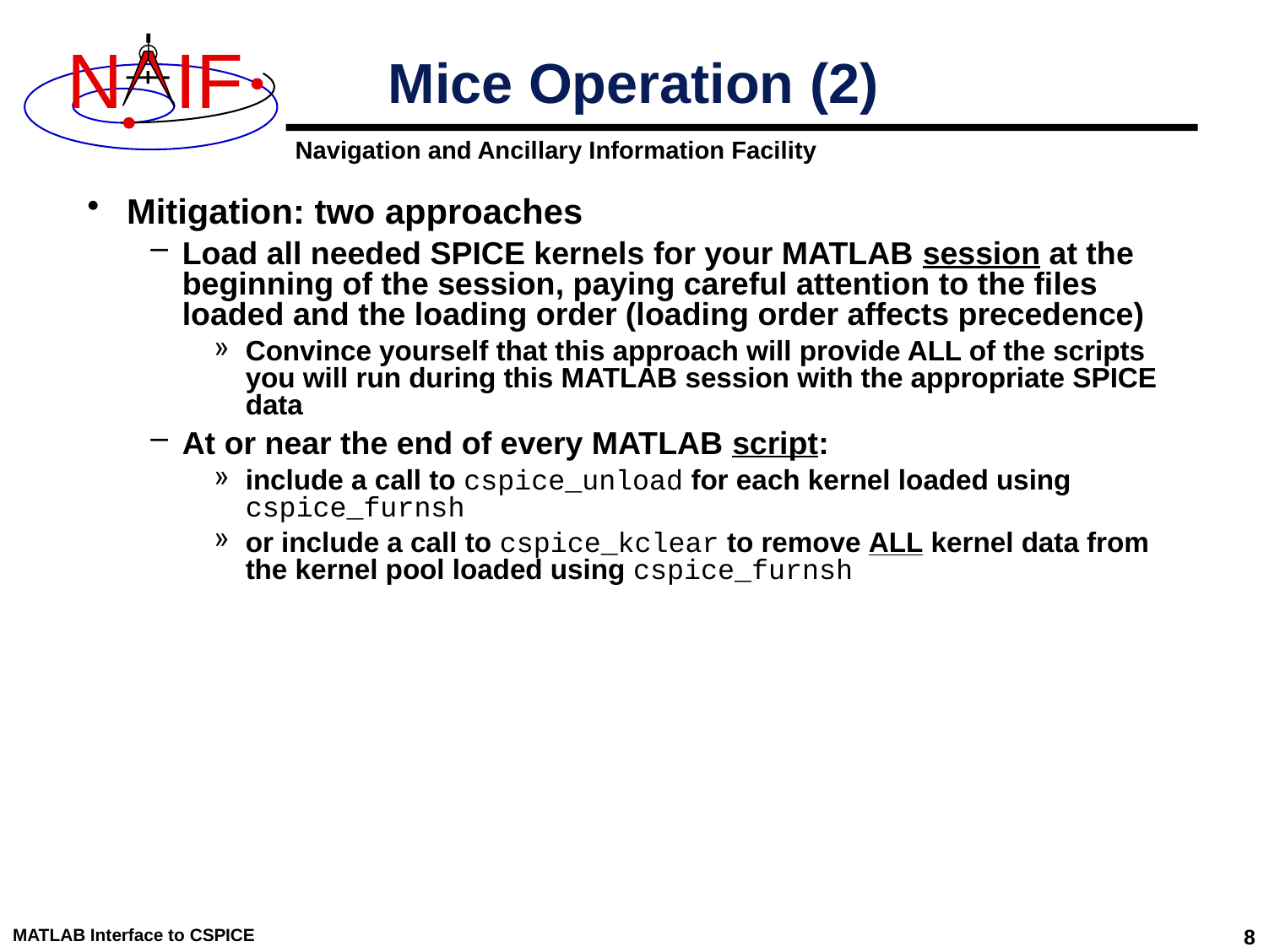

Mice Operation (2)
Mitigation: two approaches
Load all needed SPICE kernels for your MATLAB session at the beginning of the session, paying careful attention to the files loaded and the loading order (loading order affects precedence)
Convince yourself that this approach will provide ALL of the scripts you will run during this MATLAB session with the appropriate SPICE data
At or near the end of every MATLAB script:
include a call to cspice_unload for each kernel loaded using cspice_furnsh
or include a call to cspice_kclear to remove ALL kernel data from the kernel pool loaded using cspice_furnsh
MATLAB Interface to CSPICE
8